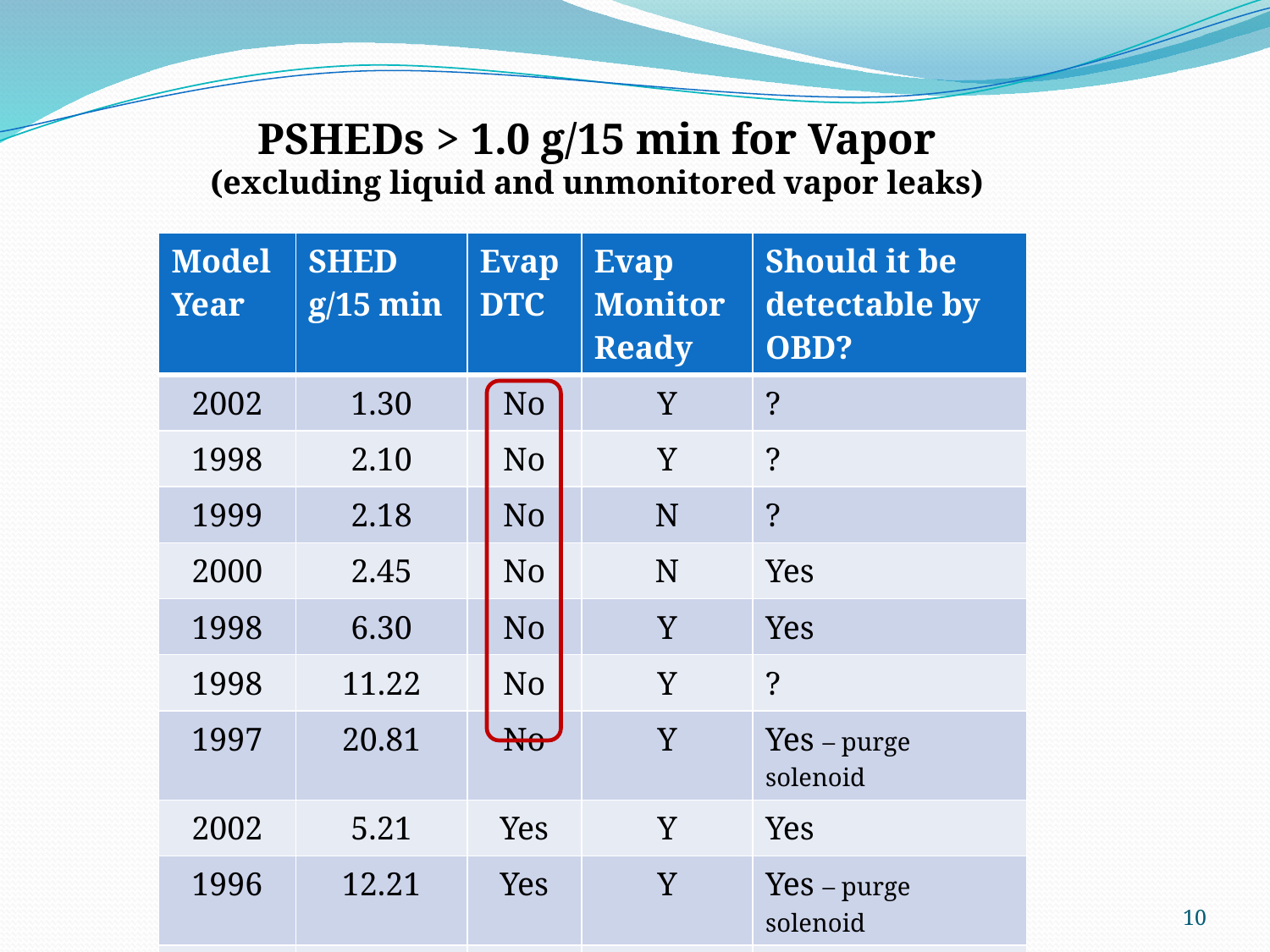

PSHEDs > 1.0 g/15 min for Vapor
(excluding liquid and unmonitored vapor leaks)
| Model Year | SHED g/15 min | Evap DTC | Evap Monitor Ready | Should it be detectable by OBD? |
| --- | --- | --- | --- | --- |
| 2002 | 1.30 | No | Y | ? |
| 1998 | 2.10 | No | Y | ? |
| 1999 | 2.18 | No | N | ? |
| 2000 | 2.45 | No | N | Yes |
| 1998 | 6.30 | No | Y | Yes |
| 1998 | 11.22 | No | Y | ? |
| 1997 | 20.81 | No | Y | Yes – purge solenoid |
| 2002 | 5.21 | Yes | Y | Yes |
| 1996 | 12.21 | Yes | Y | Yes – purge solenoid |
| 1998 | 19.93 | Yes | Y | Yes – purge solenoid |

10